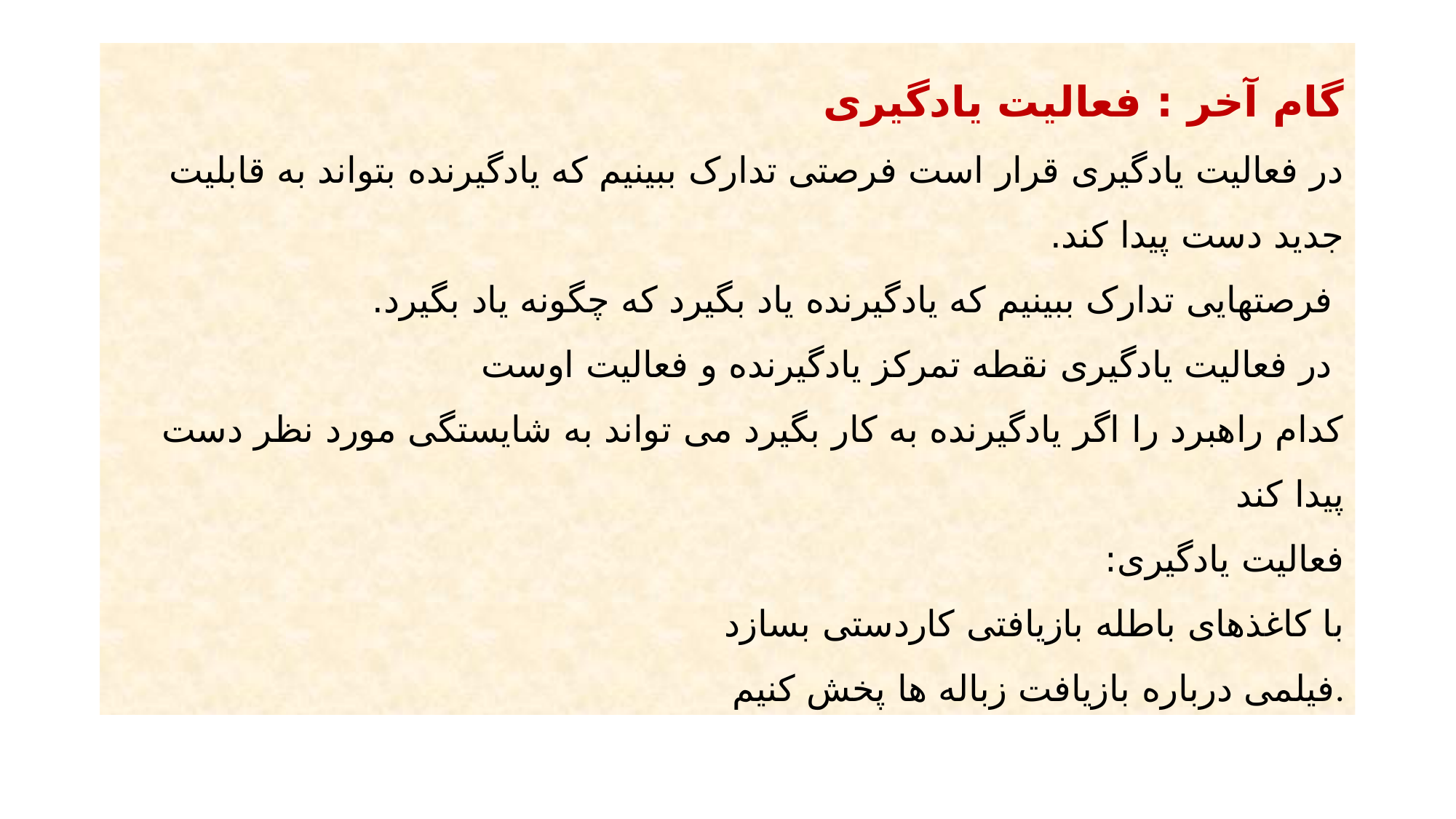

# گام آخر : فعالیت یادگیری در فعالیت یادگیری قرار است فرصتی تدارک ببینیم که یادگیرنده بتواند به قابلیت جدید دست پیدا کند. فرصتهایی تدارک ببینیم که یادگیرنده یاد بگیرد که چگونه یاد بگیرد. در فعالیت یادگیری نقطه تمرکز یادگیرنده و فعالیت اوست کدام راهبرد را اگر یادگیرنده به کار بگیرد می تواند به شایستگی مورد نظر دست پیدا کند فعالیت یادگیری: با کاغذهای باطله بازیافتی کاردستی بسازد فیلمی درباره بازیافت زباله ها پخش کنیم.